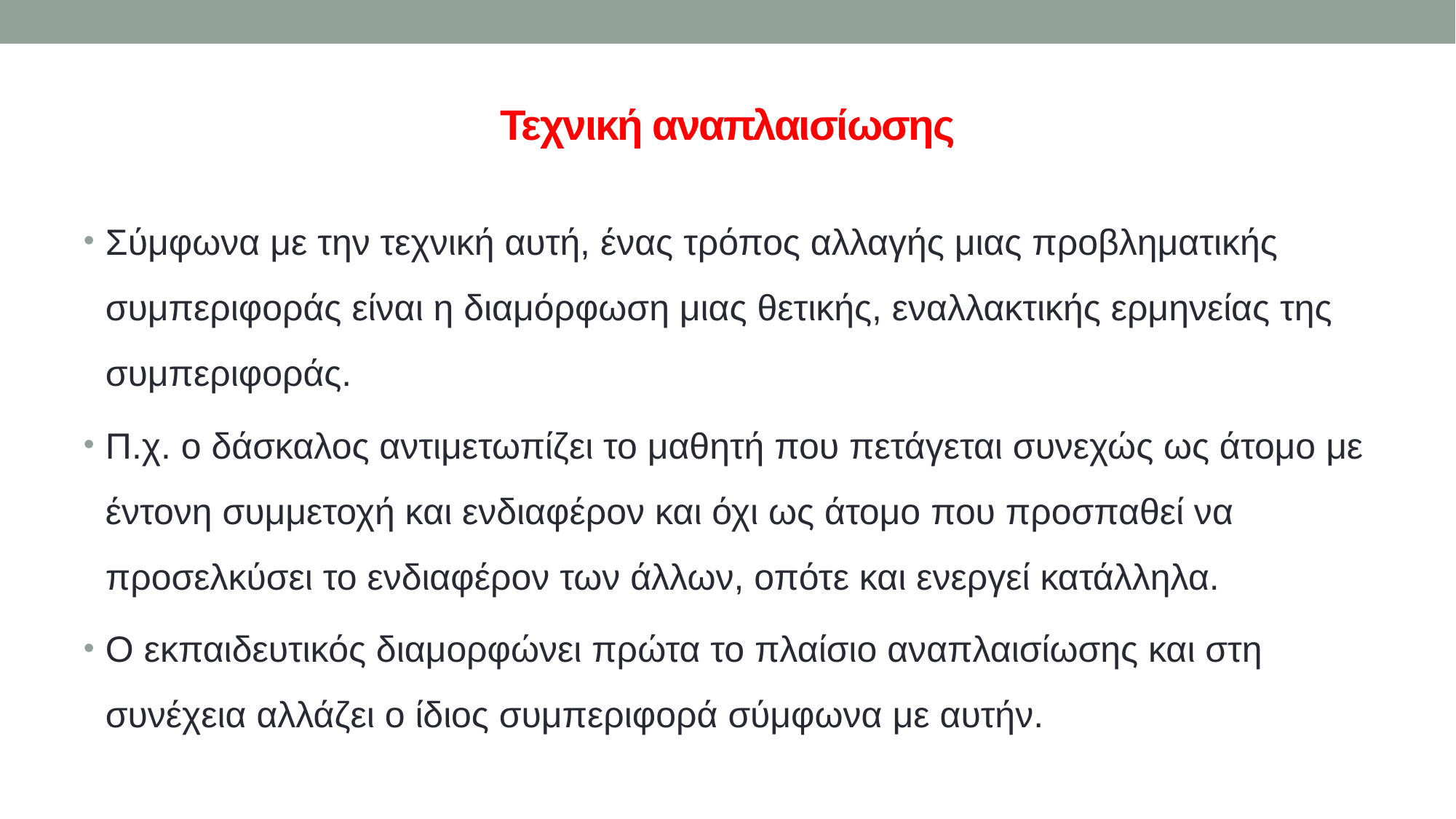

# Τεχνική αναπλαισίωσης
Σύμφωνα με την τεχνική αυτή, ένας τρόπος αλλαγής μιας προβληματικής συμπεριφοράς είναι η διαμόρφωση μιας θετικής, εναλλακτικής ερμηνείας της συμπεριφοράς.
Π.χ. ο δάσκαλος αντιμετωπίζει το μαθητή που πετάγεται συνεχώς ως άτομο με έντονη συμμετοχή και ενδιαφέρον και όχι ως άτομο που προσπαθεί να προσελκύσει το ενδιαφέρον των άλλων, οπότε και ενεργεί κατάλληλα.
Ο εκπαιδευτικός διαμορφώνει πρώτα το πλαίσιο αναπλαισίωσης και στη συνέχεια αλλάζει ο ίδιος συμπεριφορά σύμφωνα με αυτήν.